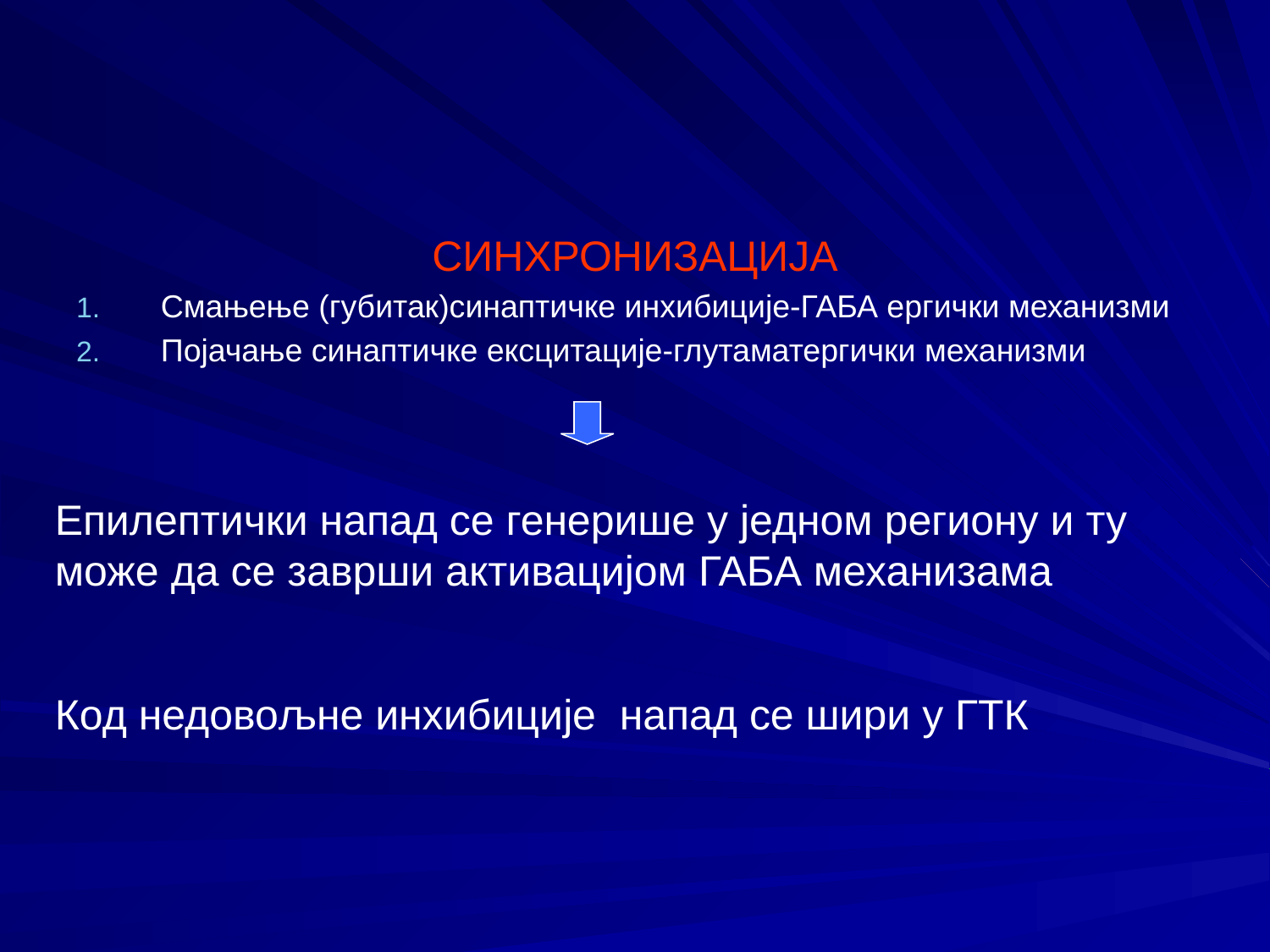

СИНХРОНИЗАЦИЈА
Смањење (губитак)синаптичке инхибиције-ГАБА ергички механизми
Појачање синаптичке ексцитације-глутаматергички механизми

Епилептички напад се генерише у једном региону и ту може да се заврши активацијом ГАБА механизама

Код недовољне инхибиције  напад се шири у ГТК